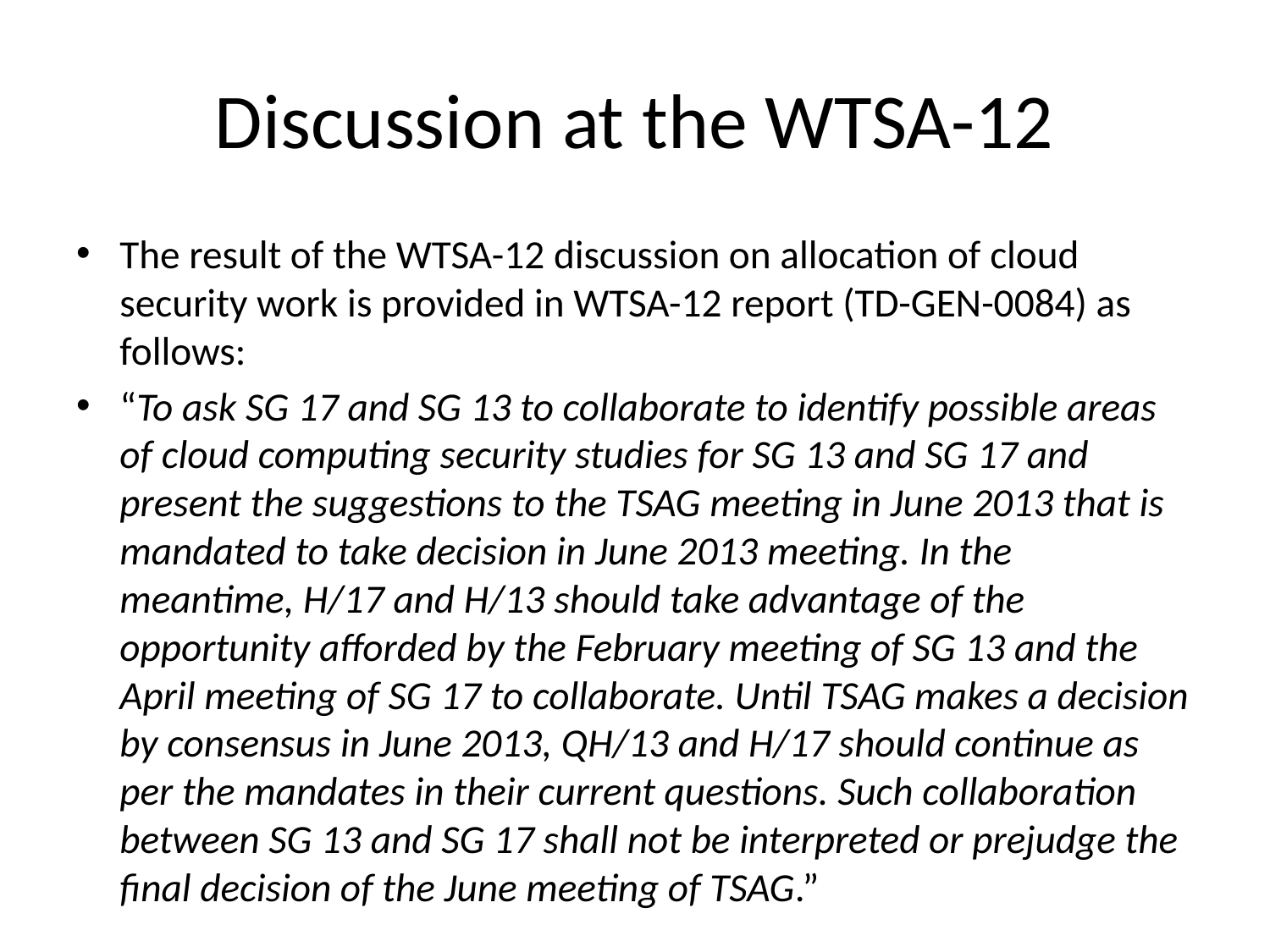

# Discussion at the WTSA-12
The result of the WTSA-12 discussion on allocation of cloud security work is provided in WTSA-12 report (TD-GEN-0084) as follows:
“To ask SG 17 and SG 13 to collaborate to identify possible areas of cloud computing security studies for SG 13 and SG 17 and present the suggestions to the TSAG meeting in June 2013 that is mandated to take decision in June 2013 meeting. In the meantime, H/17 and H/13 should take advantage of the opportunity afforded by the February meeting of SG 13 and the April meeting of SG 17 to collaborate. Until TSAG makes a decision by consensus in June 2013, QH/13 and H/17 should continue as per the mandates in their current questions. Such collaboration between SG 13 and SG 17 shall not be interpreted or prejudge the final decision of the June meeting of TSAG.”